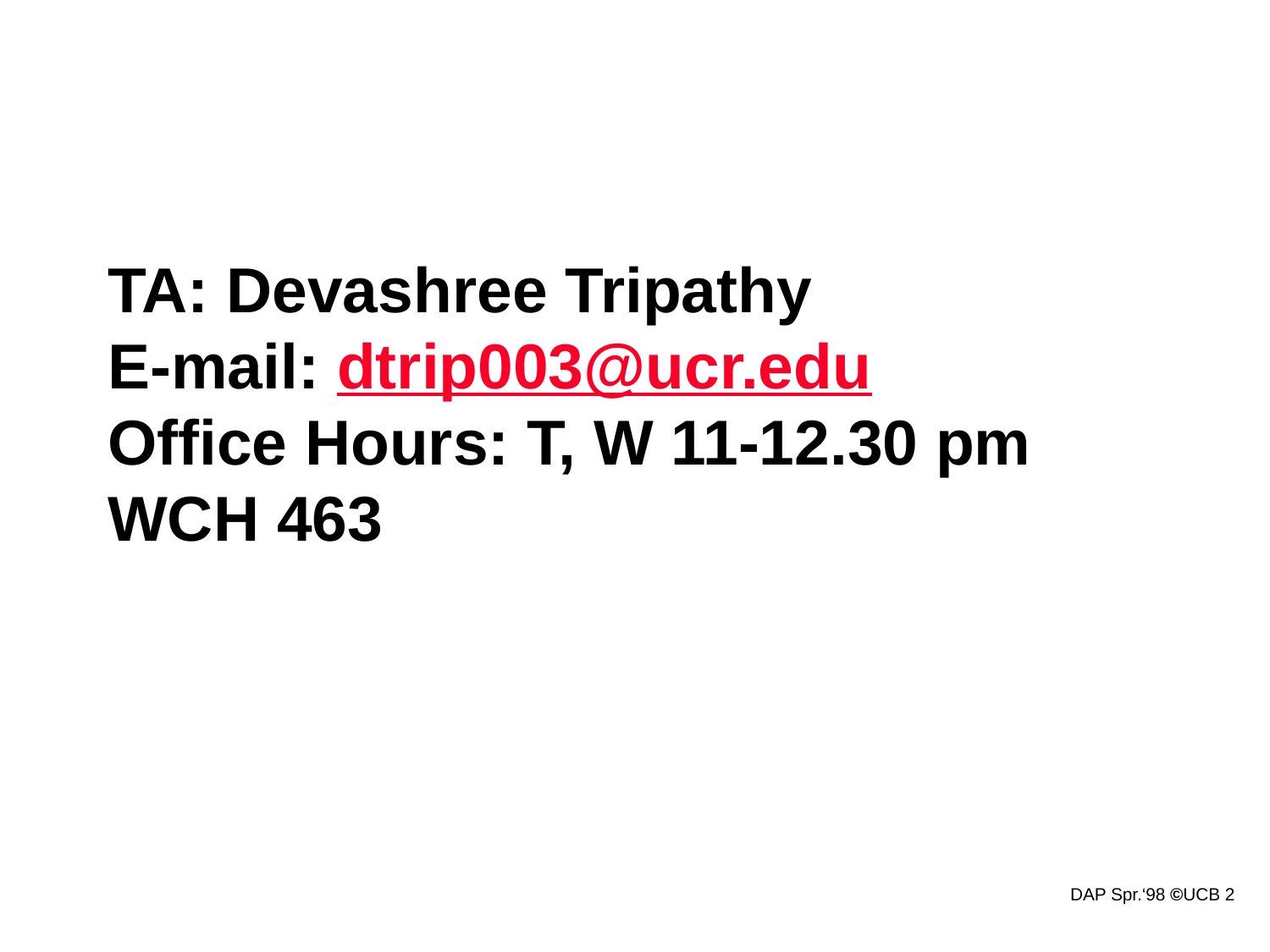

TA: Devashree Tripathy
E-mail: dtrip003@ucr.edu
Office Hours: T, W 11-12.30 pm
WCH 463